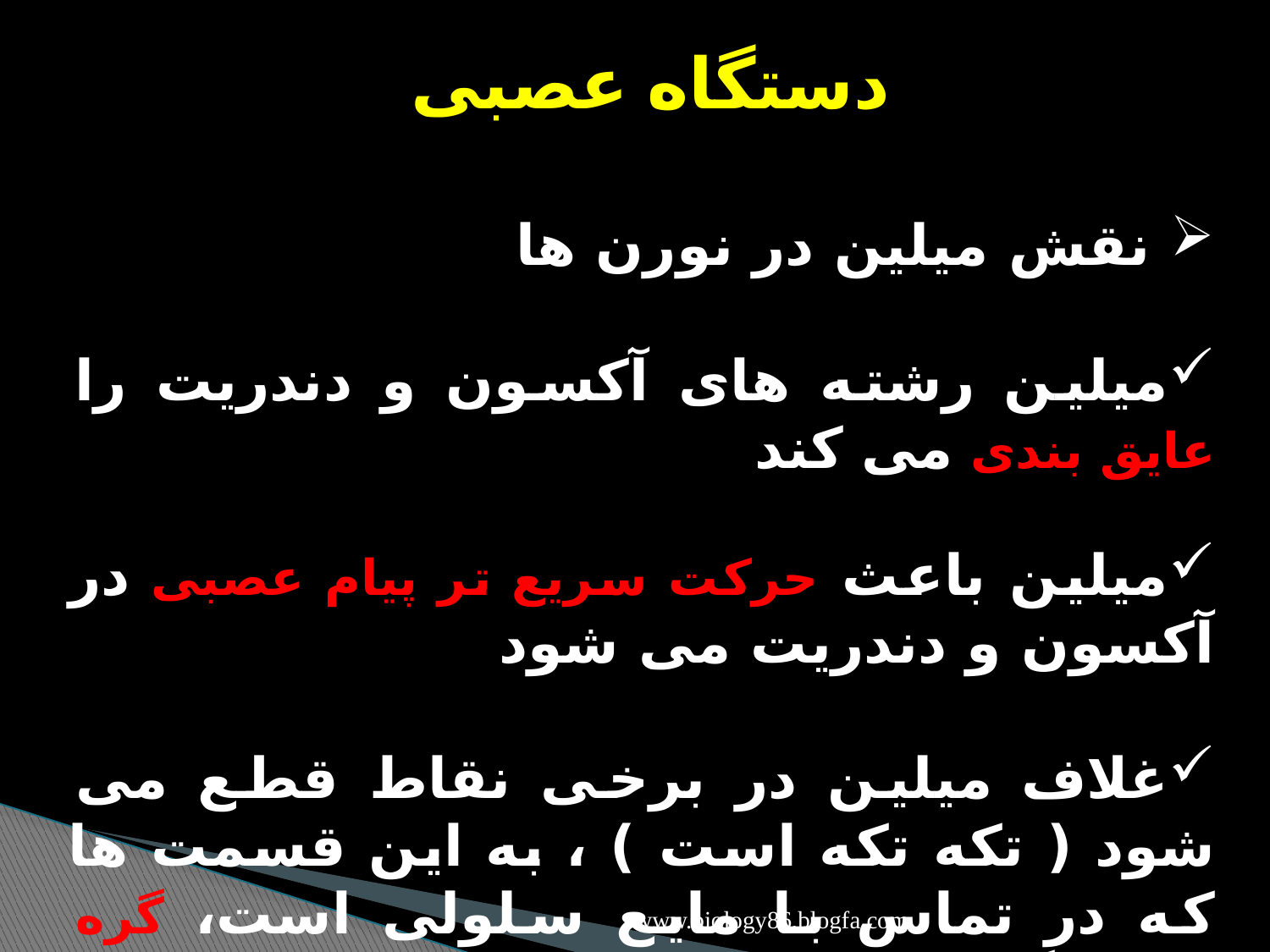

دستگاه عصبی
 نقش میلین در نورن ها

میلین رشته های آکسون و دندریت را عایق بندی می کند

میلین باعث حرکت سریع تر پیام عصبی در آکسون و دندریت می شود

غلاف میلین در برخی نقاط قطع می شود ( تکه تکه است ) ، به این قسمت ها که در تماس با مایع سلولی است، گره رانویه گفته می شود

www.biology86.blogfa.com